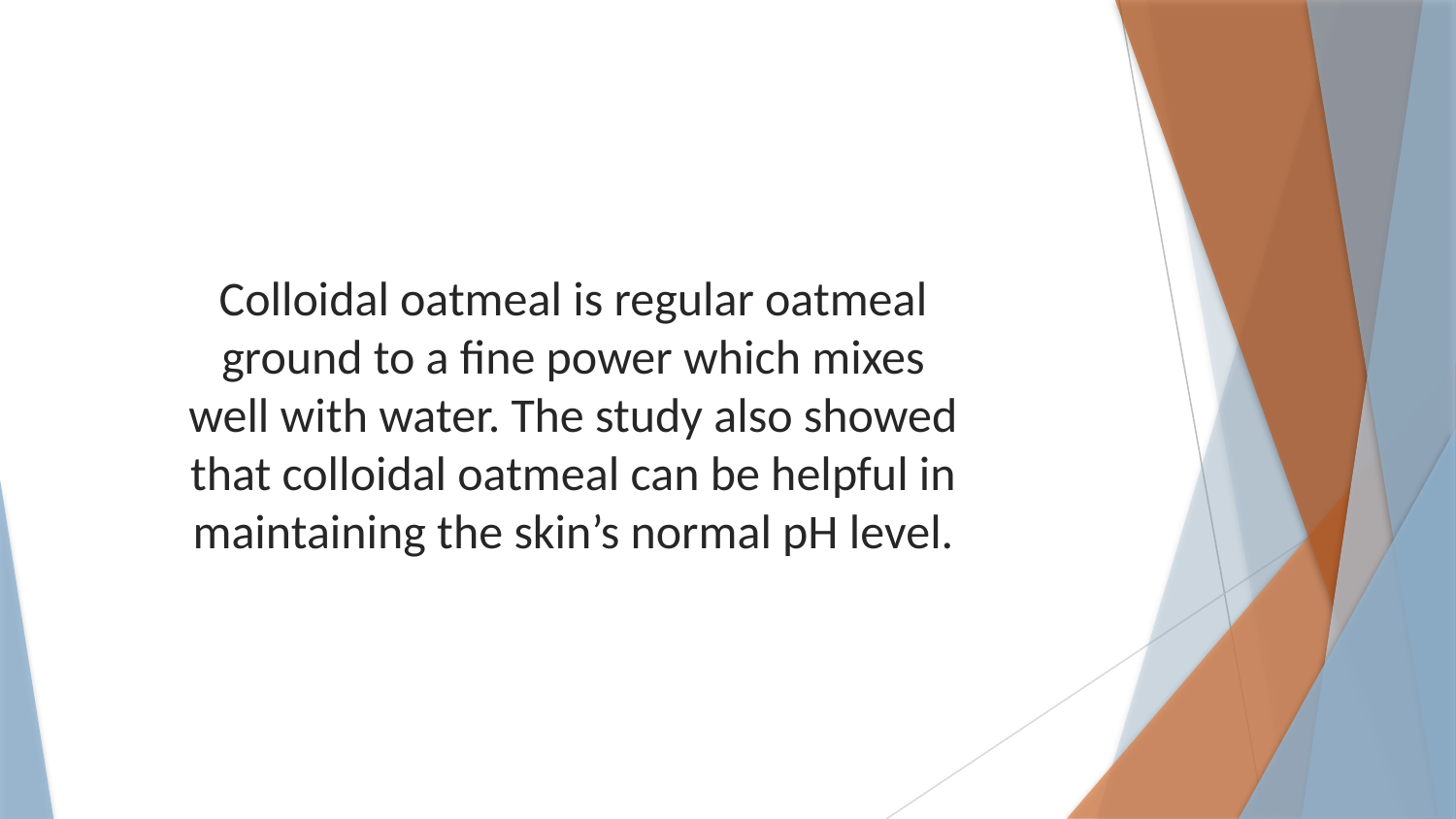

Colloidal oatmeal is regular oatmeal ground to a fine power which mixes well with water. The study also showed that colloidal oatmeal can be helpful in maintaining the skin’s normal pH level.